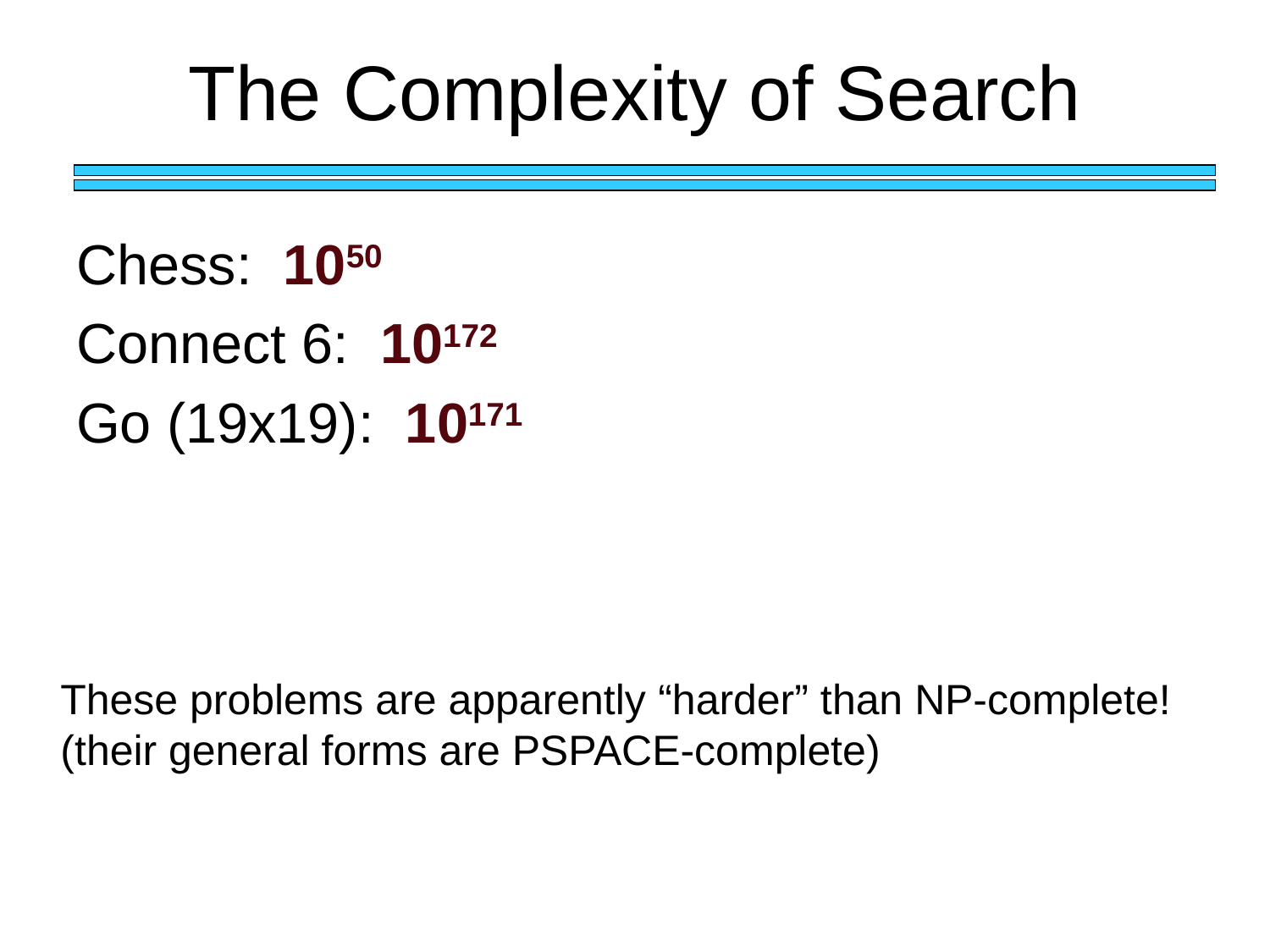

# The Complexity of Search

Chess:  1050
Connect 6:  10172
Go (19x19):  10171
These problems are apparently “harder” than NP-complete!
(their general forms are PSPACE-complete)